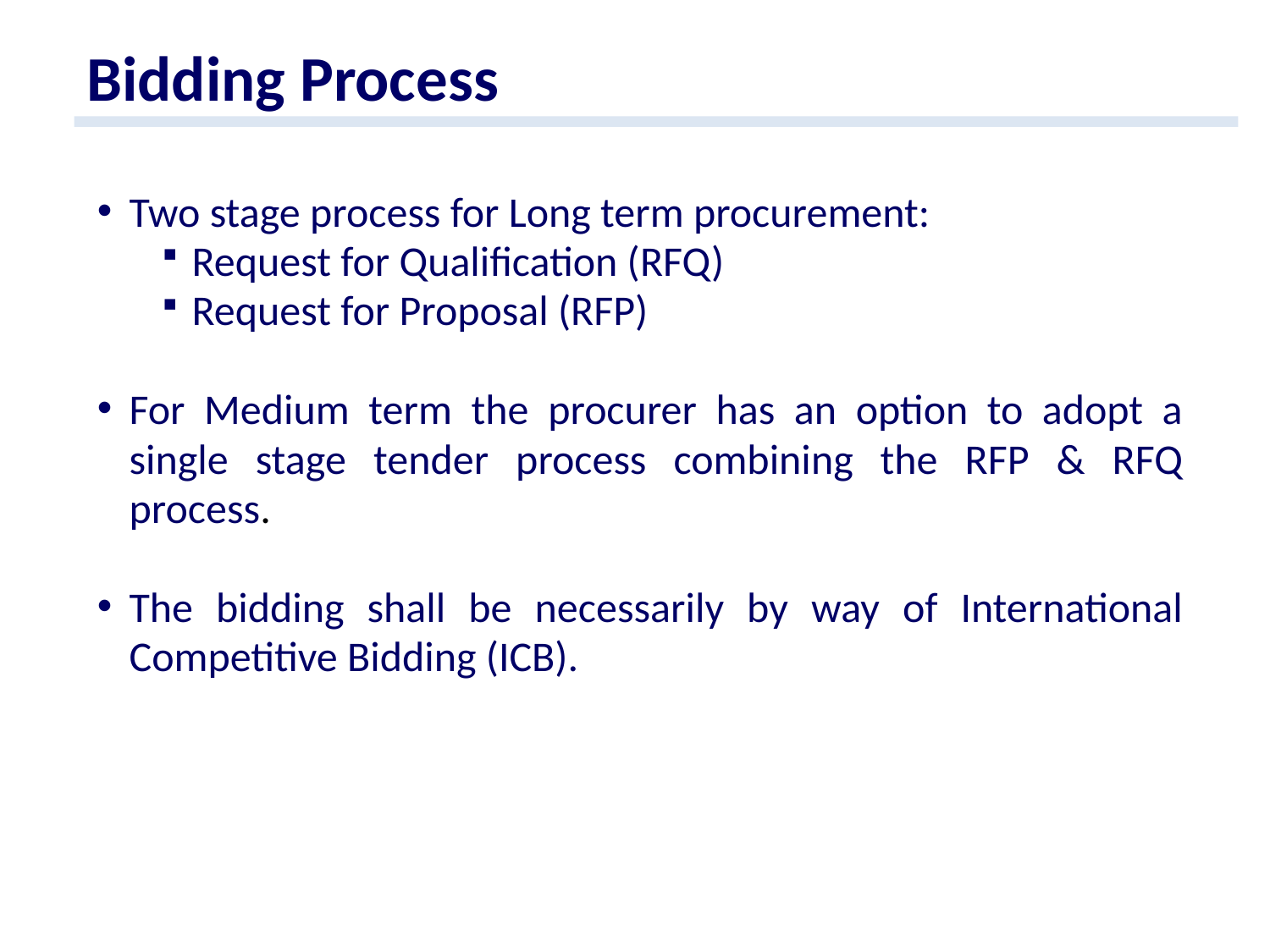

Bidding Process

Two stage process for Long term procurement:
Request for Qualification (RFQ)
Request for Proposal (RFP)

For Medium term the procurer has an option to adopt a single stage tender process combining the RFP & RFQ process.

The bidding shall be necessarily by way of International Competitive Bidding (ICB).